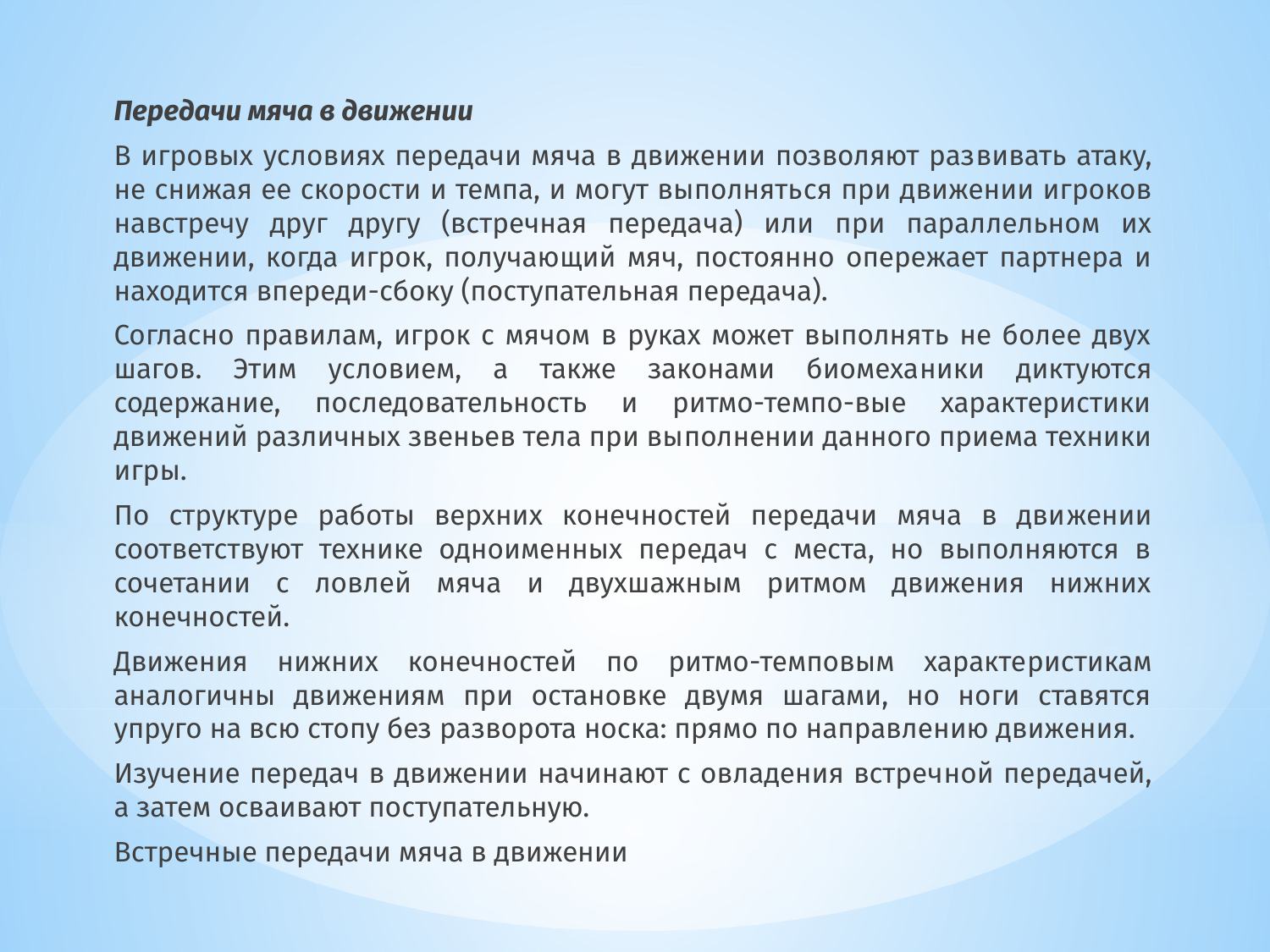

Передачи мяча в движении
В игровых условиях передачи мяча в движении позволяют раз­вивать атаку, не снижая ее скорости и темпа, и могут выполнять­ся при движении игроков навстречу друг другу (встречная переда­ча) или при параллельном их движении, когда игрок, получаю­щий мяч, постоянно опережает партнера и находится впереди-сбоку (поступательная передача).
Согласно правилам, игрок с мячом в руках может выполнять не более двух шагов. Этим условием, а также законами биомеха­ники диктуются содержание, последовательность и ритмо-темпо-вые характеристики движений различных звеньев тела при вы­полнении данного приема техники игры.
По структуре работы верхних конечностей передачи мяча в дви­жении соответствуют технике одноименных передач с места, но выполняются в сочетании с ловлей мяча и двухшажным ритмом движения нижних конечностей.
Движения нижних конечностей по ритмо-темповым характе­ристикам аналогичны движениям при остановке двумя шагами, но ноги ставятся упруго на всю стопу без разворота носка: прямо по направлению движения.
Изучение передач в движении начинают с овладения встреч­ной передачей, а затем осваивают поступательную.
Встречные передачи мяча в движении